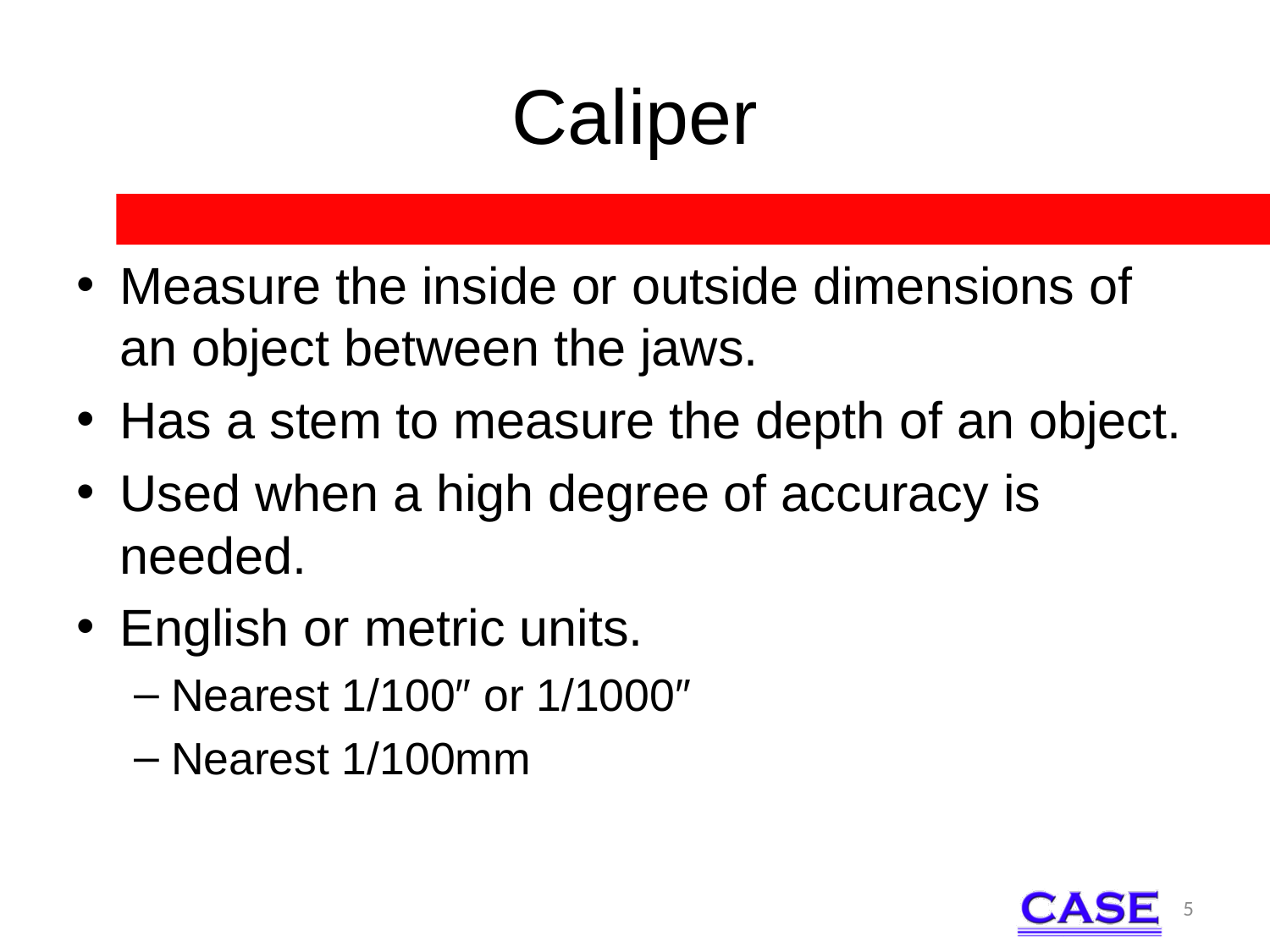

# Caliper
Measure the inside or outside dimensions of an object between the jaws.
Has a stem to measure the depth of an object.
Used when a high degree of accuracy is needed.
English or metric units.
Nearest 1/100″ or 1/1000″
Nearest 1/100mm

5